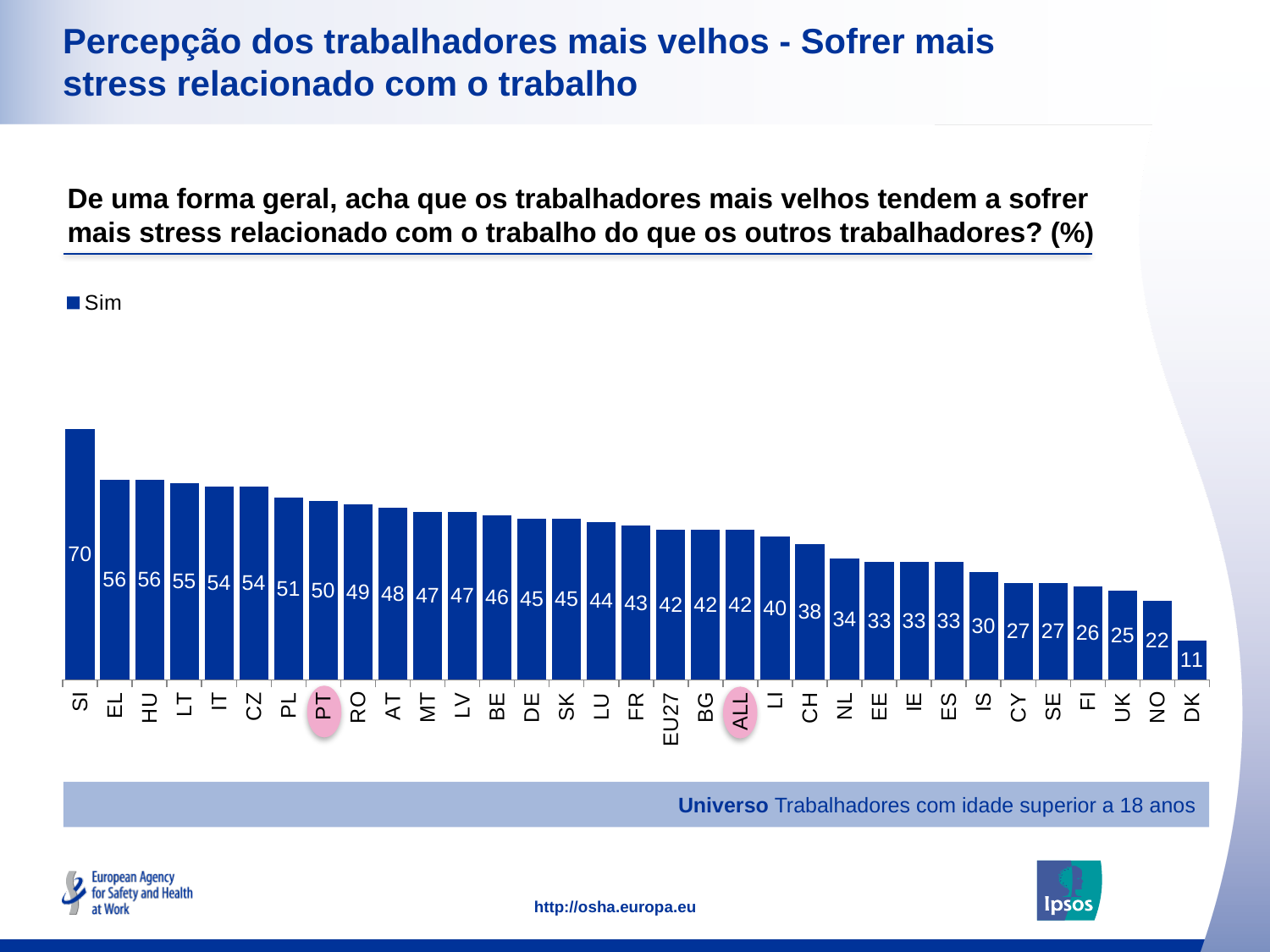

### Chart: Ipsos Ribbon Rules

| Category |  |
|---|---|
# Percepção dos trabalhadores mais velhos - Sofrer mais stress relacionado com o trabalho
De uma forma geral, acha que os trabalhadores mais velhos tendem a sofrer mais stress relacionado com o trabalho do que os outros trabalhadores? (%)

### Chart

| Category | Sim | Column1 |
|---|---|---|
| SI | 70.0 | None |
| EL | 56.0 | None |
| HU | 56.0 | None |
| LT | 55.0 | None |
| IT | 54.0 | None |
| CZ | 54.0 | None |
| PL | 51.0 | None |
| PT | 50.0 | None |
| RO | 49.0 | None |
| AT | 48.0 | None |
| MT | 47.0 | None |
| LV | 47.0 | None |
| BE | 46.0 | None |
| DE | 45.0 | None |
| SK | 45.0 | None |
| LU | 44.0 | None |
| FR | 43.0 | None |
| EU27 | 42.0 | None |
| BG | 42.0 | None |
| ALL | 42.0 | None |
| LI | 40.0 | None |
| CH | 38.0 | None |
| NL | 34.0 | None |
| EE | 33.0 | None |
| IE | 33.0 | None |
| ES | 33.0 | None |
| IS | 30.0 | None |
| CY | 27.0 | None |
| SE | 27.0 | None |
| FI | 26.0 | None |
| UK | 25.0 | None |
| NO | 22.0 | None |
| DK | 11.0 | None |

Universo Trabalhadores com idade superior a 18 anos